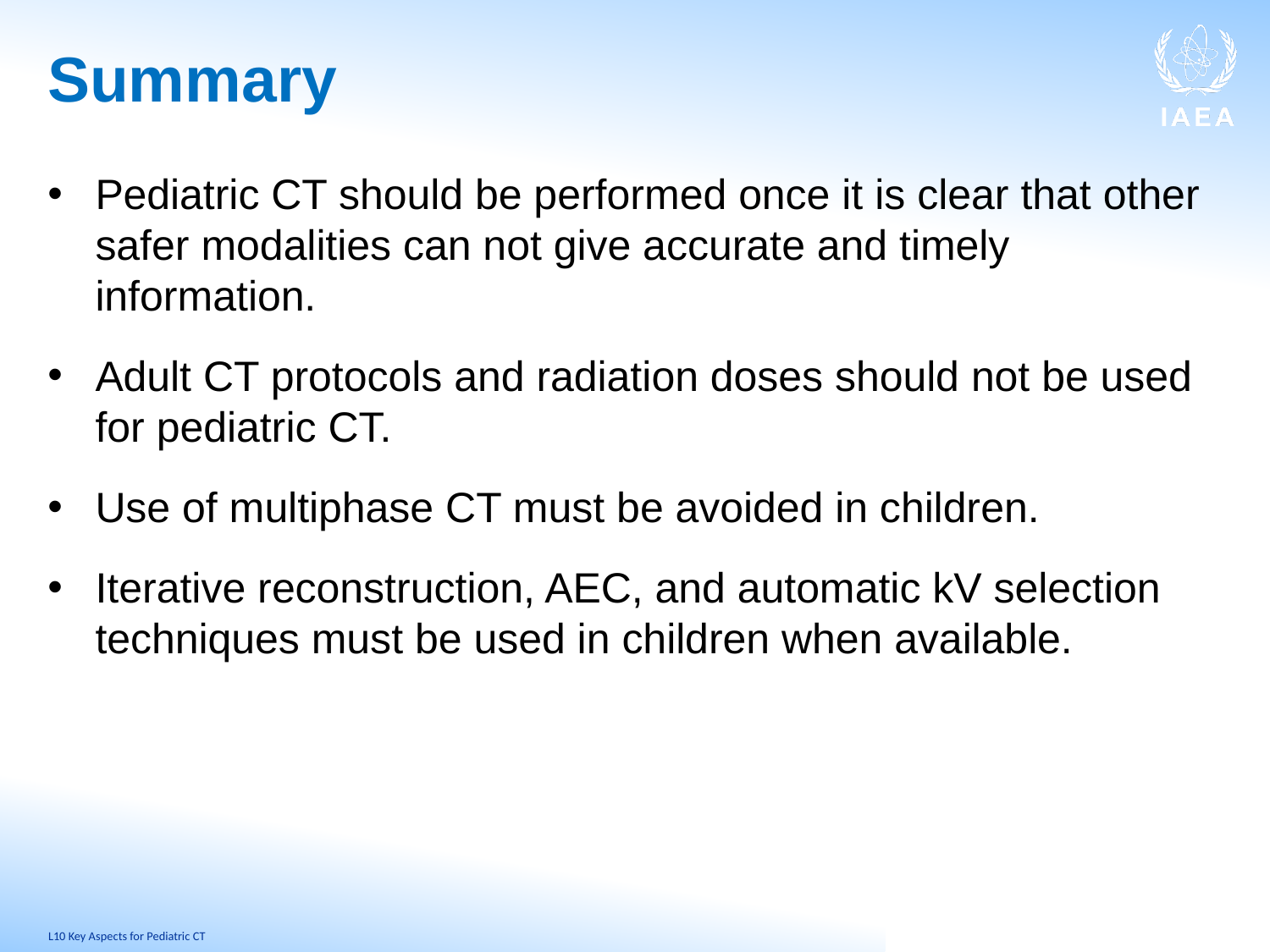

# Summary
Pediatric CT should be performed once it is clear that other safer modalities can not give accurate and timely information.
Adult CT protocols and radiation doses should not be used for pediatric CT.
Use of multiphase CT must be avoided in children.
Iterative reconstruction, AEC, and automatic kV selection techniques must be used in children when available.